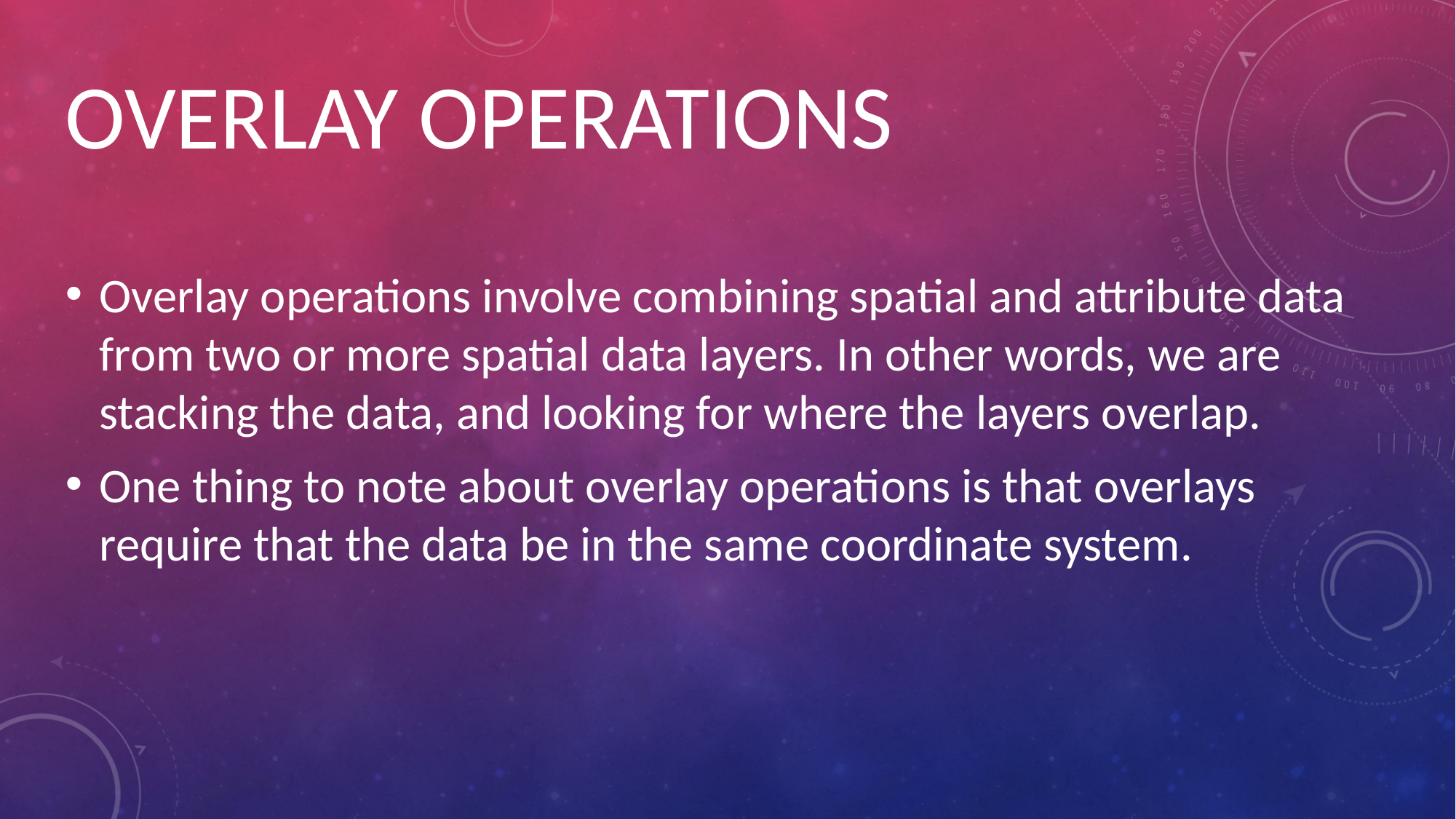

# Overlay operations
Overlay operations involve combining spatial and attribute data from two or more spatial data layers. In other words, we are stacking the data, and looking for where the layers overlap.
One thing to note about overlay operations is that overlays require that the data be in the same coordinate system.